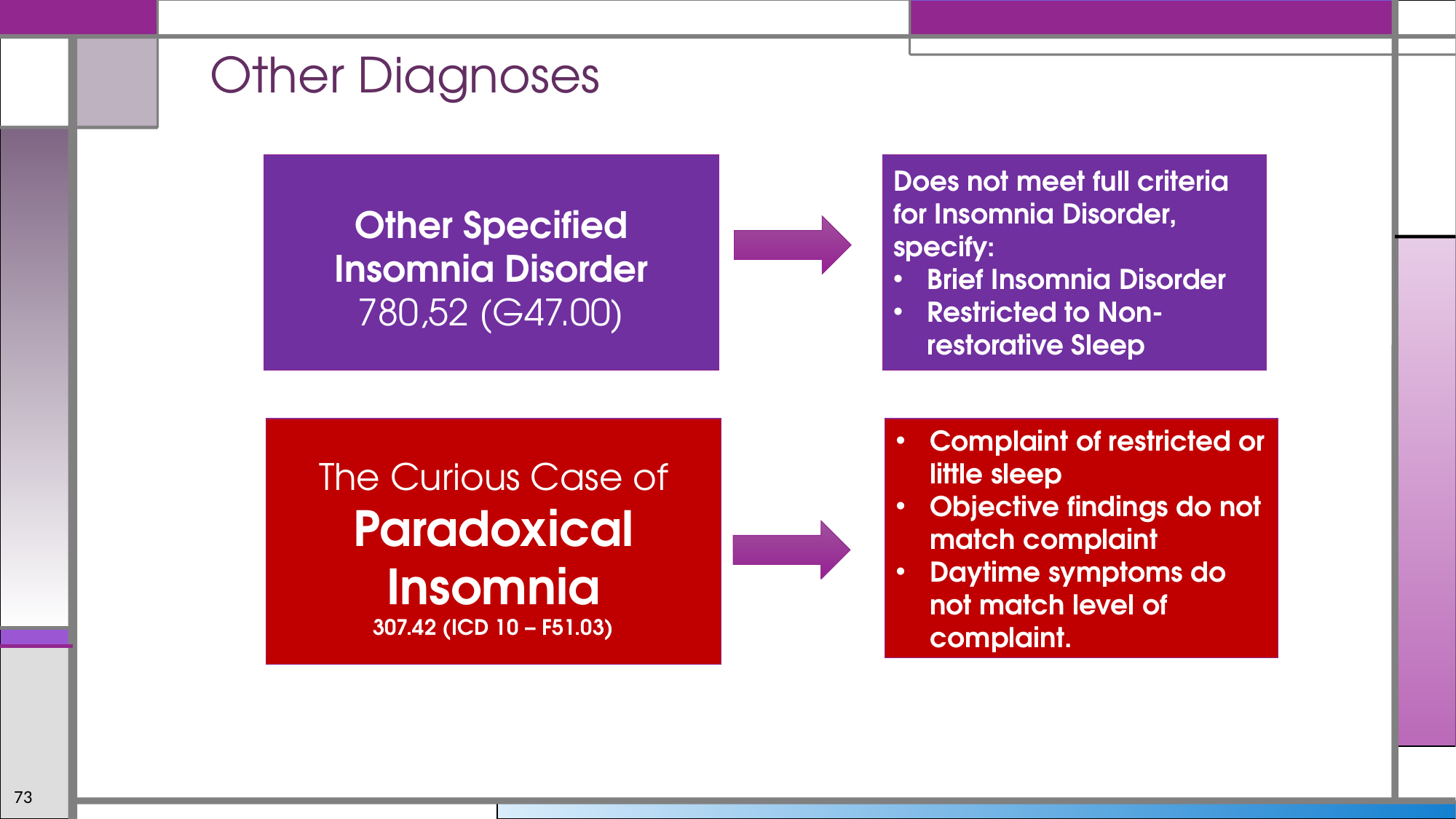

# Other Diagnoses

Other Specified Insomnia Disorder
780,52 (G47.00)

Does not meet full criteria for Insomnia Disorder,  specify:
Brief Insomnia Disorder
Restricted to Non-restorative Sleep

The Curious Case of Paradoxical Insomnia
307.42 (ICD 10 – F51.03)

Complaint of restricted or little sleep
Objective findings do not match complaint
Daytime symptoms do not match level of complaint.

73